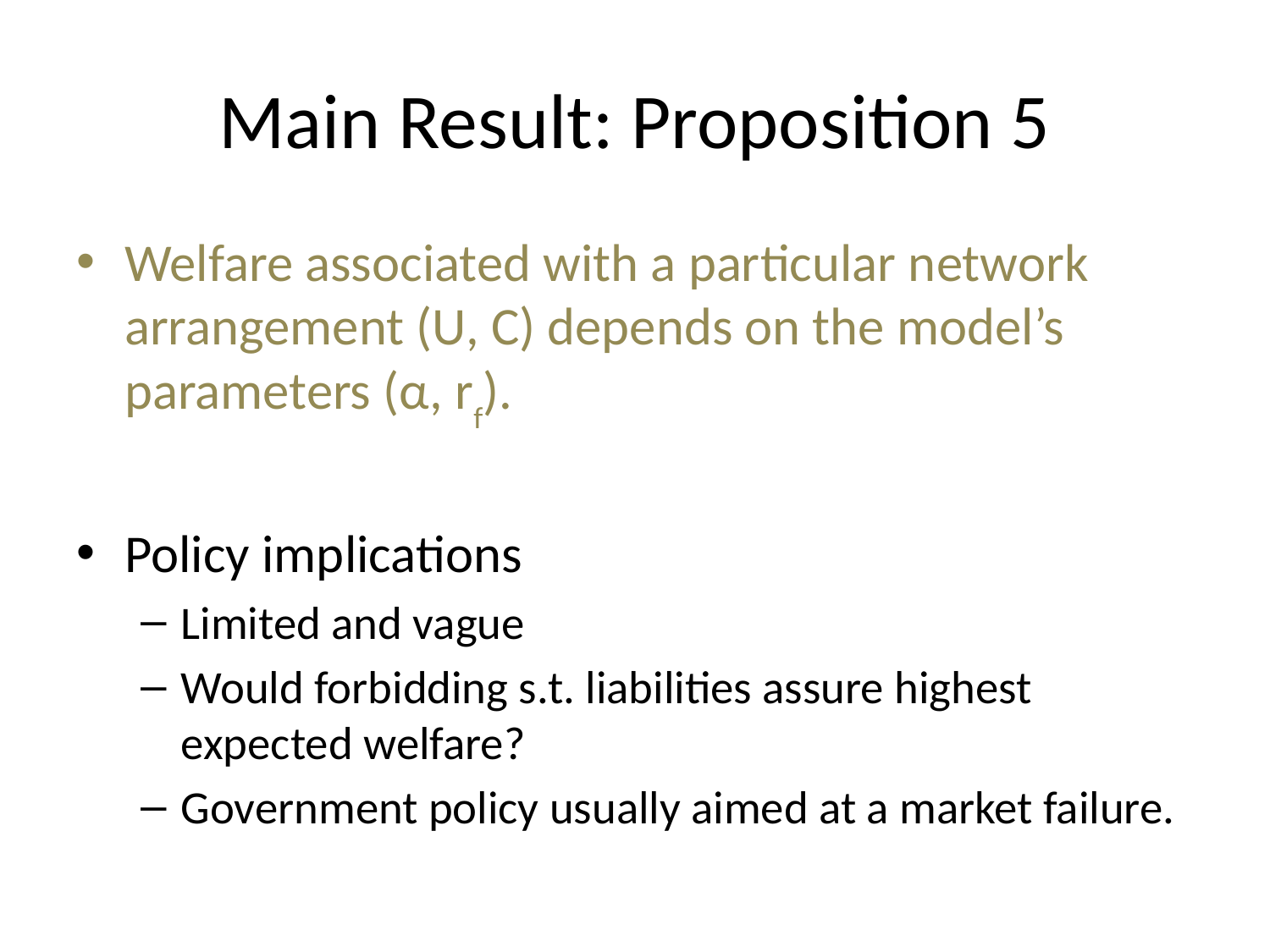

# Main Result: Proposition 5
Welfare associated with a particular network arrangement (U, C) depends on the model’s parameters (α, rf).

Policy implications
Limited and vague
Would forbidding s.t. liabilities assure highest expected welfare?
Government policy usually aimed at a market failure.